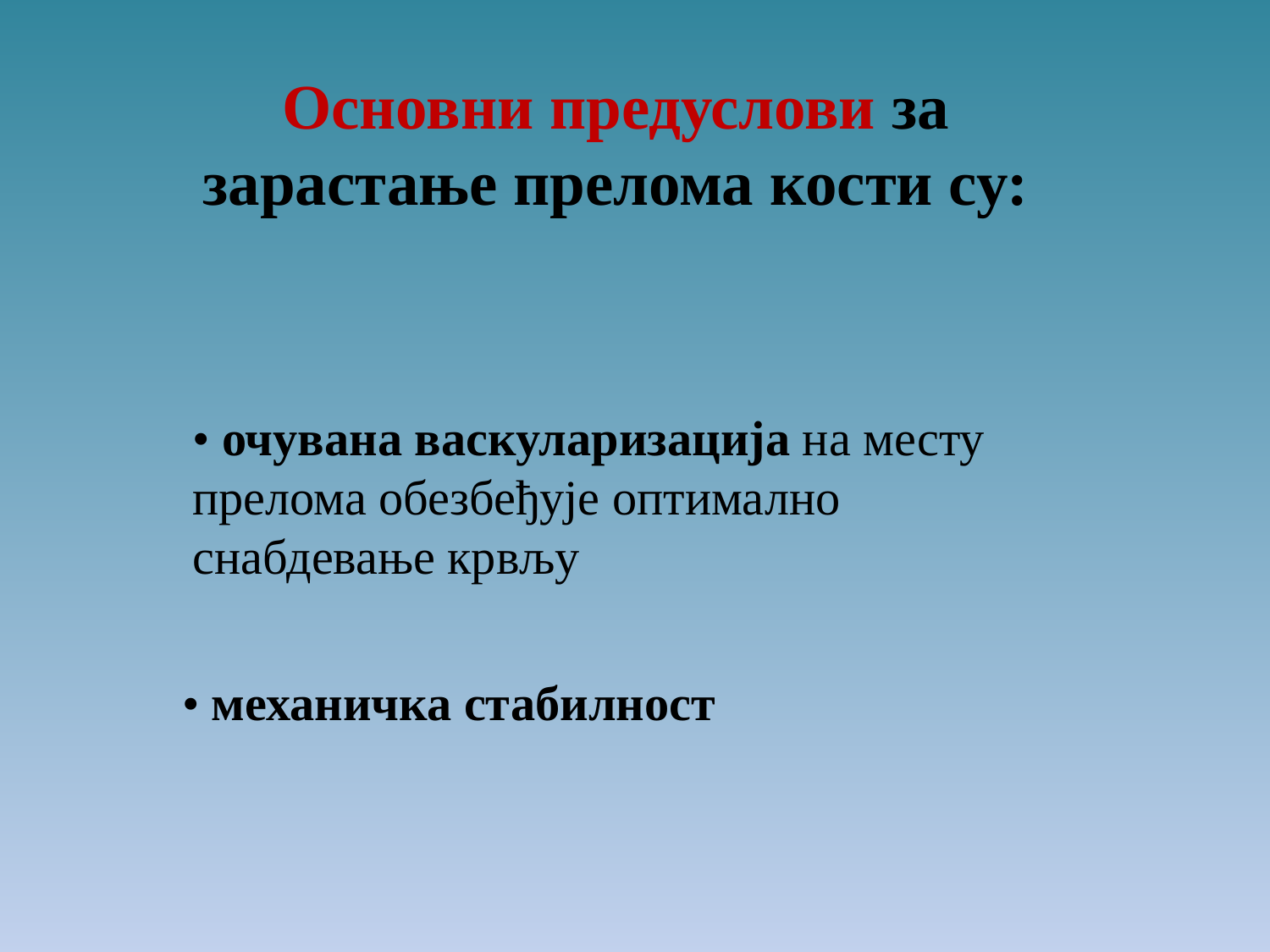

Основни предуслови за
зарастање прелома кости су:
• очувана васкуларизација на месту
прелома обезбеђује оптимално
снабдевање крвљу
• механичка стабилност